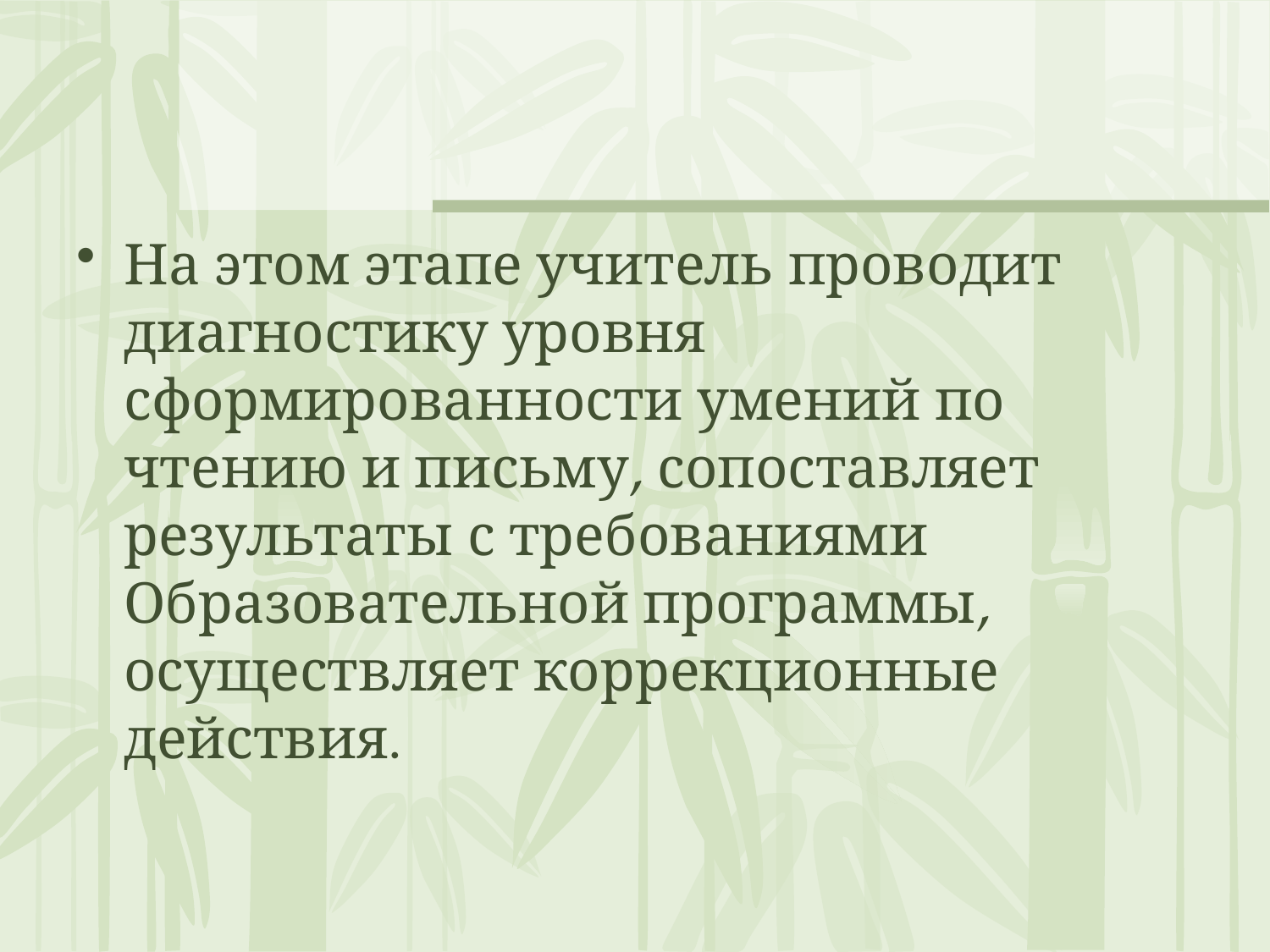

#
На этом этапе учитель проводит диагностику уровня сформированности умений по чтению и письму, сопоставляет результаты с требованиями Образовательной программы, осуществляет коррекционные действия.